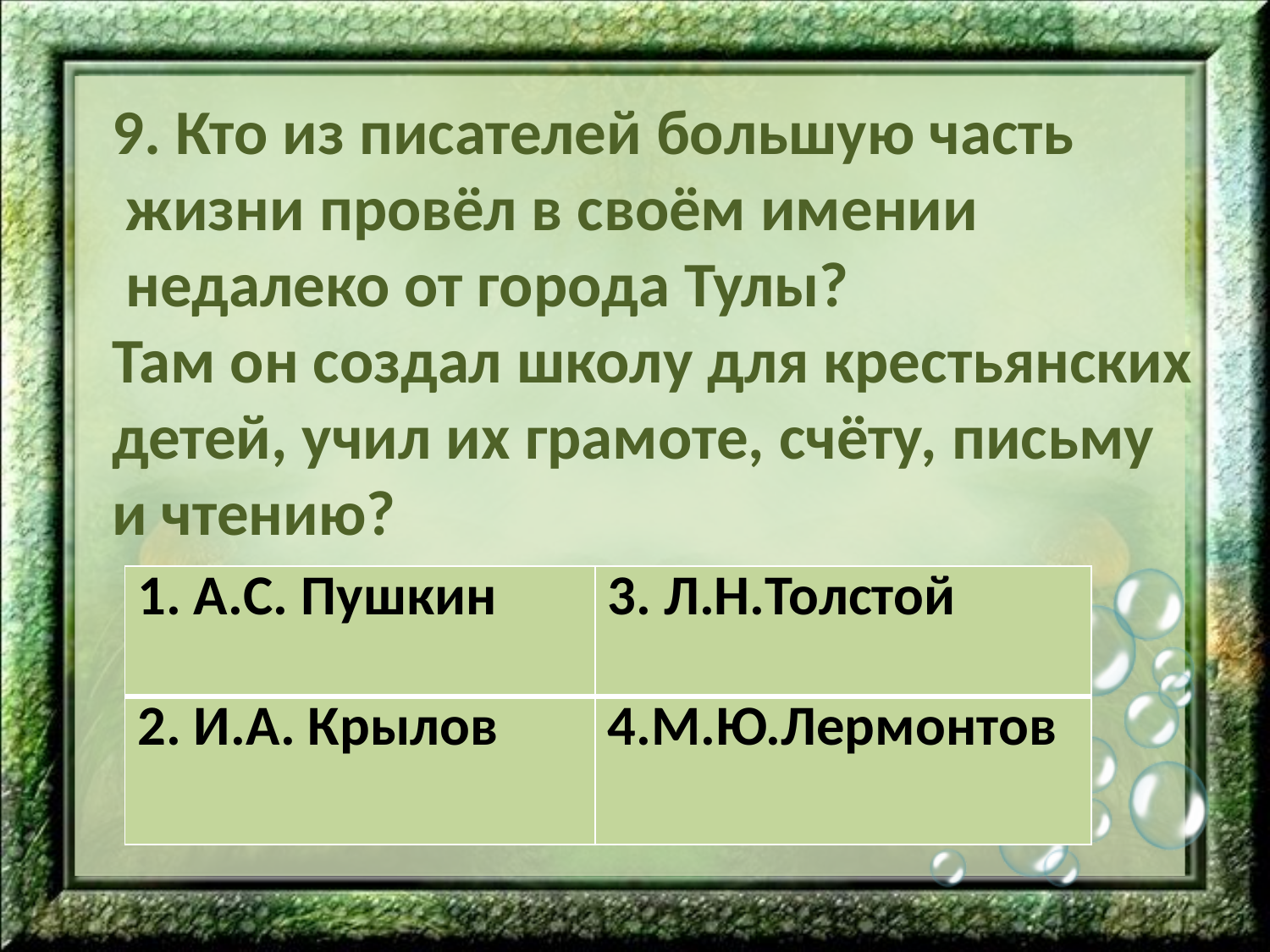

9. Кто из писателей большую часть
 жизни провёл в своём имении
 недалеко от города Тулы?
Там он создал школу для крестьянских
детей, учил их грамоте, счёту, письму
и чтению?
| 1. А.С. Пушкин | 3. Л.Н.Толстой |
| --- | --- |
| 2. И.А. Крылов | 4.М.Ю.Лермонтов |